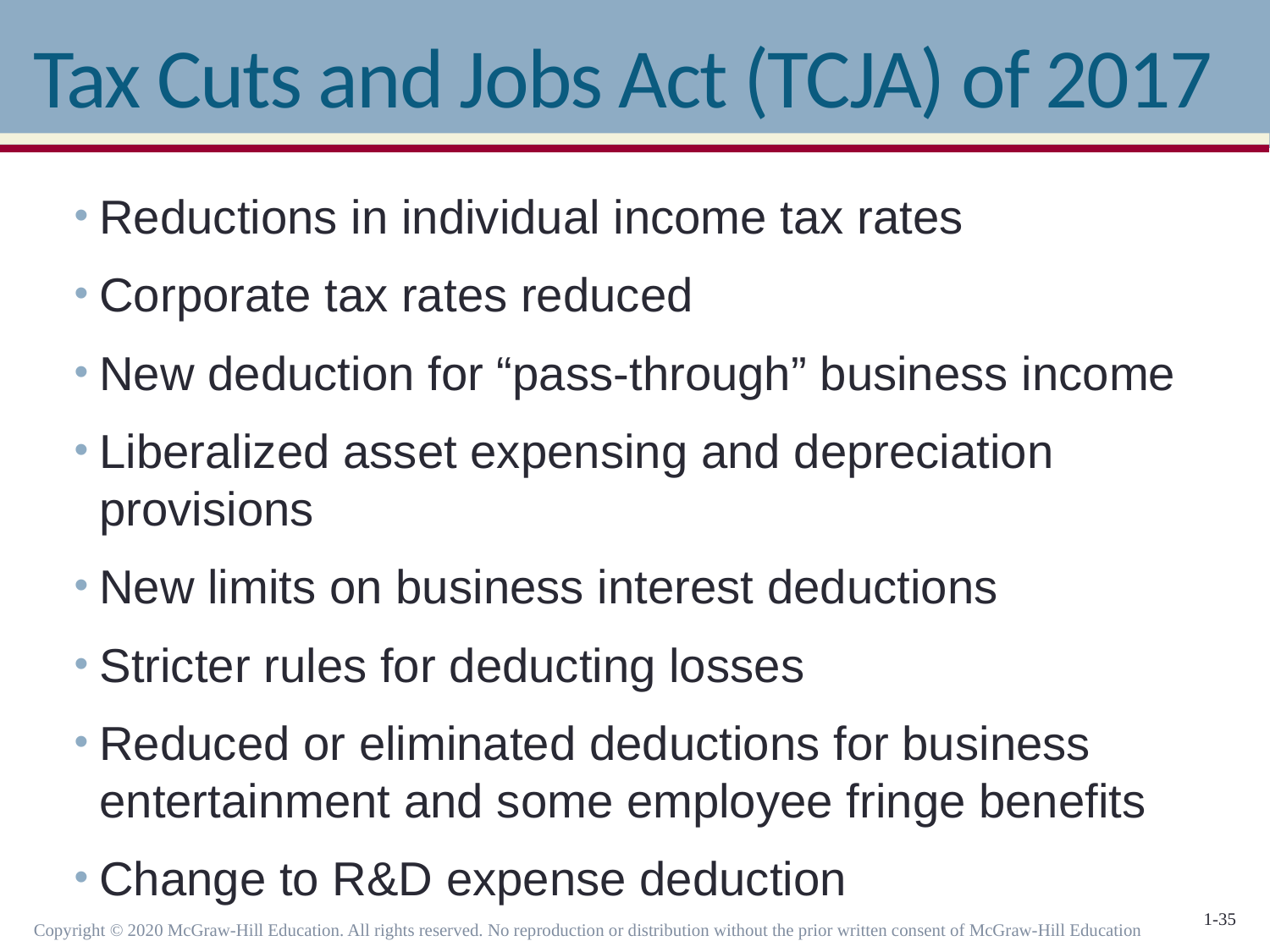

# Tax Cuts and Jobs Act (TCJA) of 2017
Reductions in individual income tax rates
Corporate tax rates reduced
New deduction for “pass-through” business income
Liberalized asset expensing and depreciation provisions
New limits on business interest deductions
Stricter rules for deducting losses
Reduced or eliminated deductions for business entertainment and some employee fringe benefits
Change to R&D expense deduction
Copyright © 2020 McGraw-Hill Education. All rights reserved. No reproduction or distribution without the prior written consent of McGraw-Hill Education